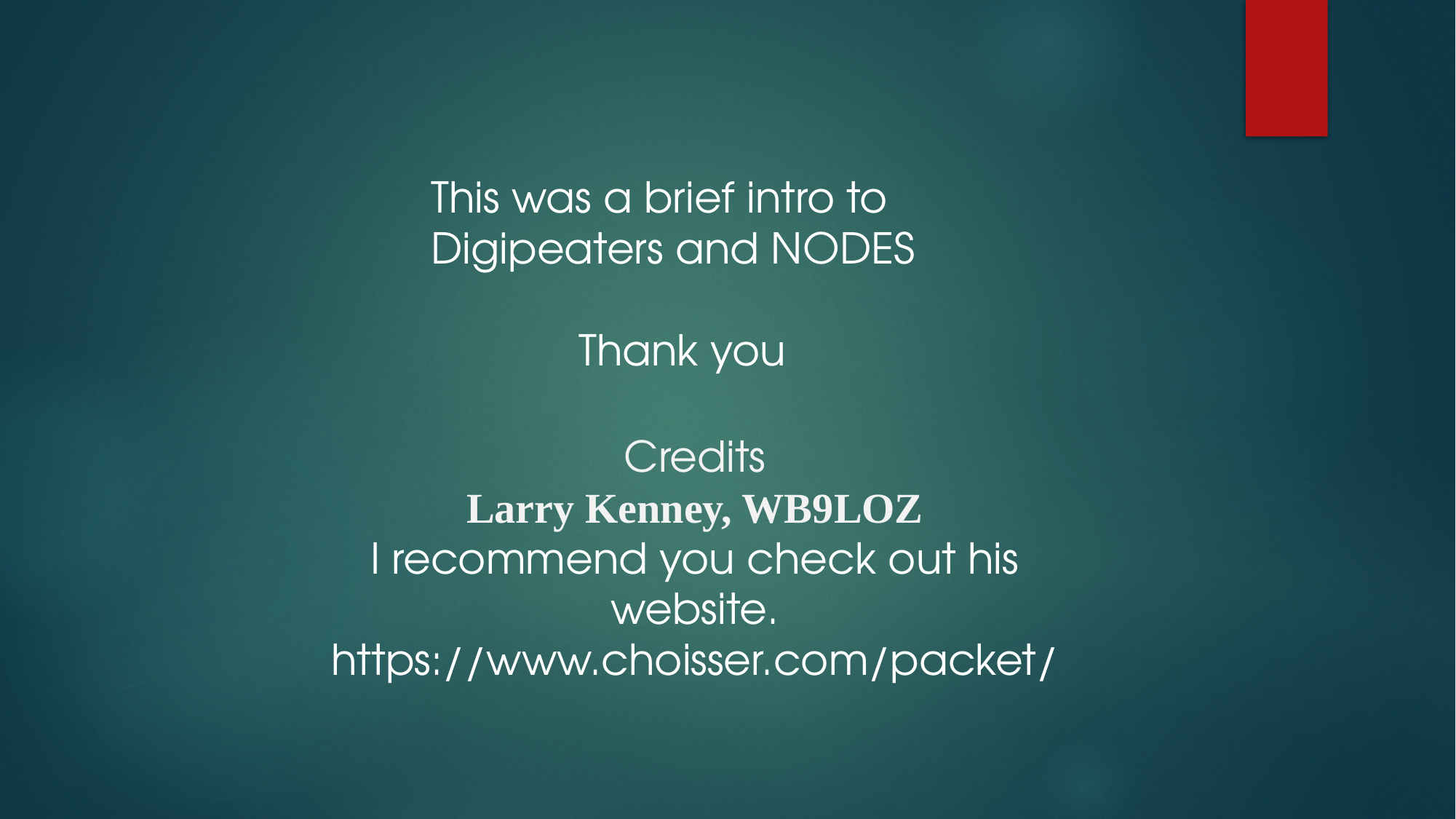

This was a brief intro to Digipeaters and NODES

Thank you
Credits
Larry Kenney, WB9LOZ
I recommend you check out his website. https://www.choisser.com/packet/